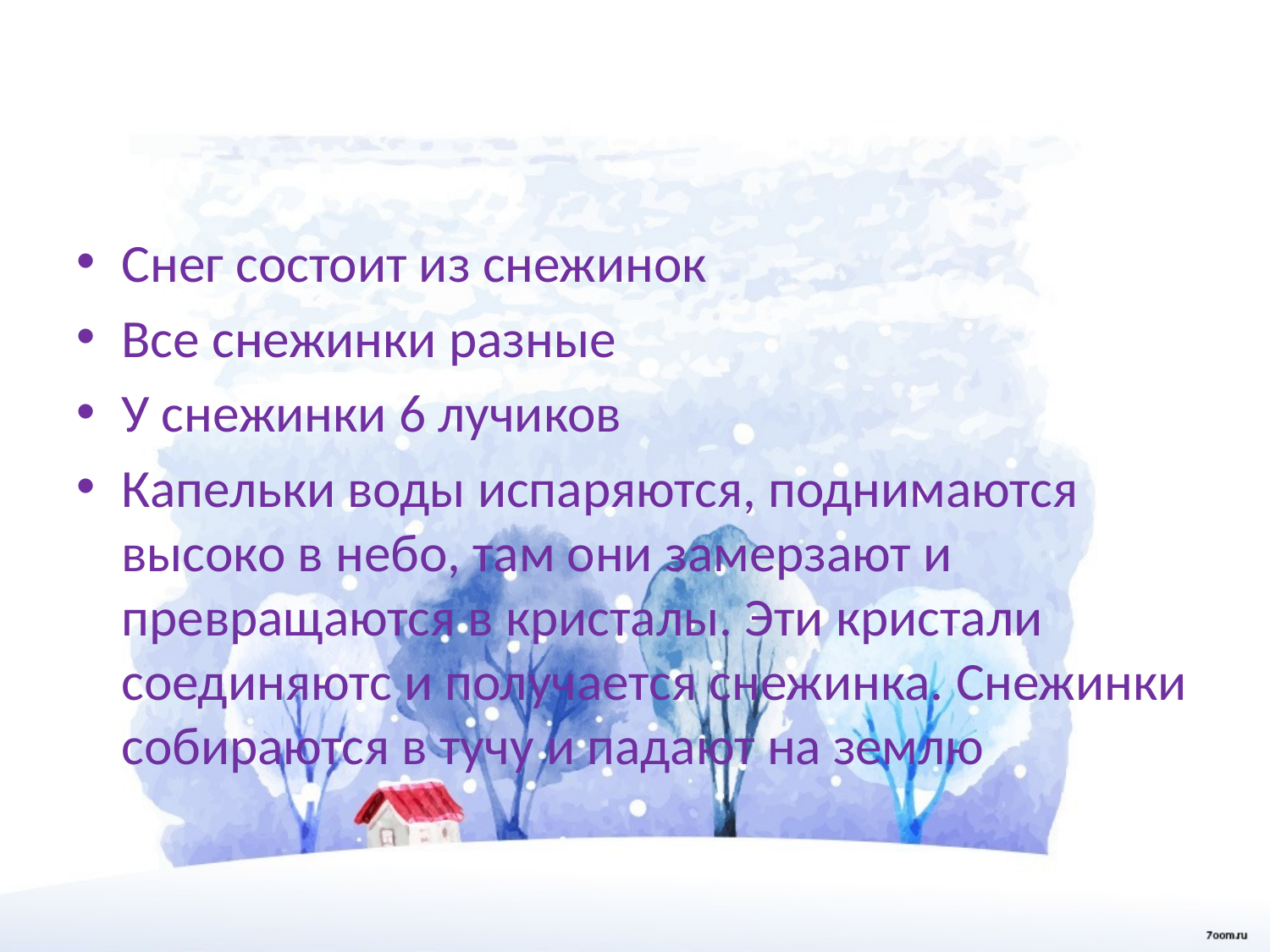

#
Снег состоит из снежинок
Все снежинки разные
У снежинки 6 лучиков
Капельки воды испаряются, поднимаются высоко в небо, там они замерзают и превращаются в кристалы. Эти кристали соединяютс и получается снежинка. Снежинки собираются в тучу и падают на землю